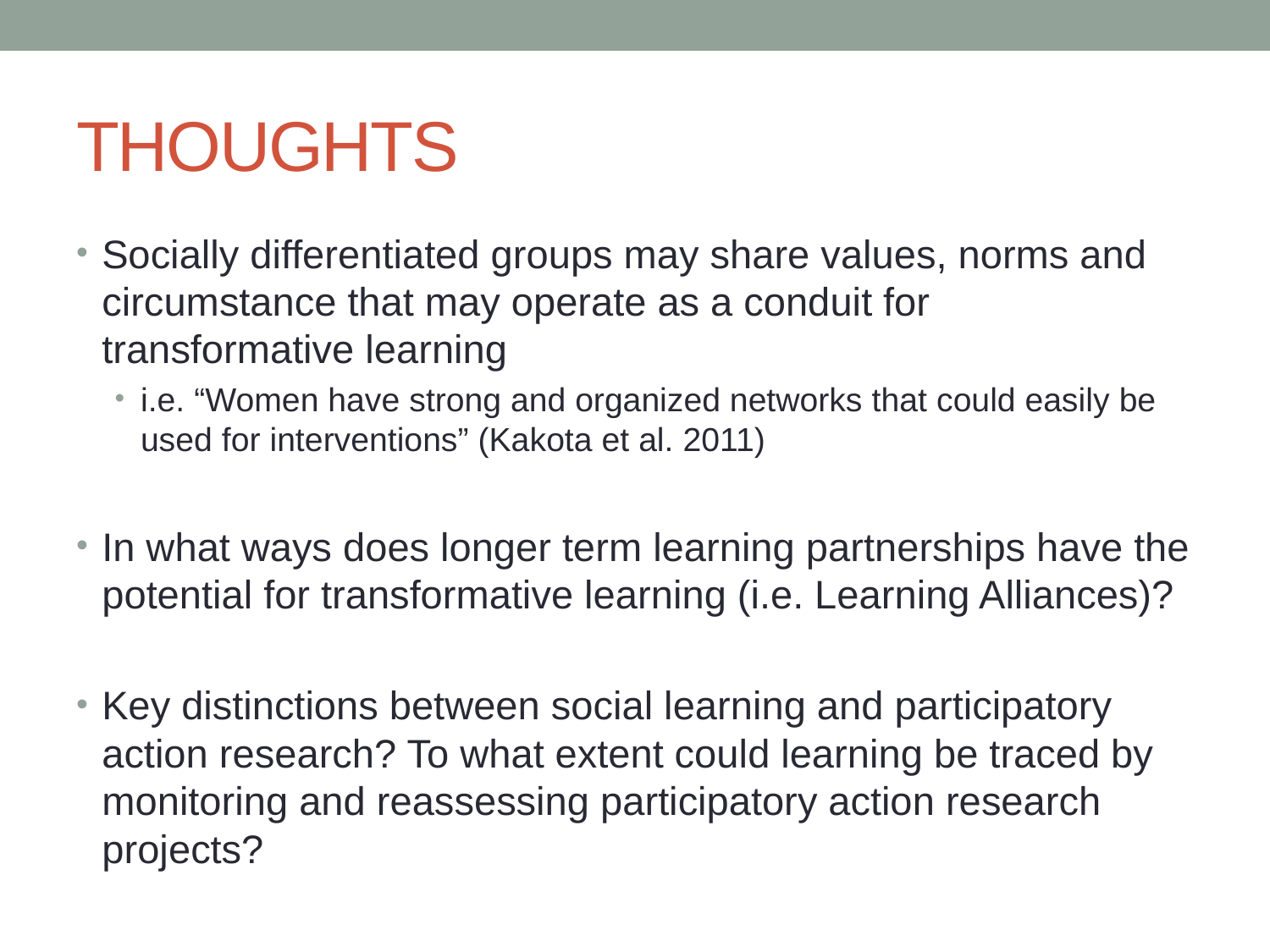

# THOUGHTS
Socially differentiated groups may share values, norms and circumstance that may operate as a conduit for transformative learning
i.e. “Women have strong and organized networks that could easily be used for interventions” (Kakota et al. 2011)

In what ways does longer term learning partnerships have the potential for transformative learning (i.e. Learning Alliances)?

Key distinctions between social learning and participatory action research? To what extent could learning be traced by monitoring and reassessing participatory action research projects?